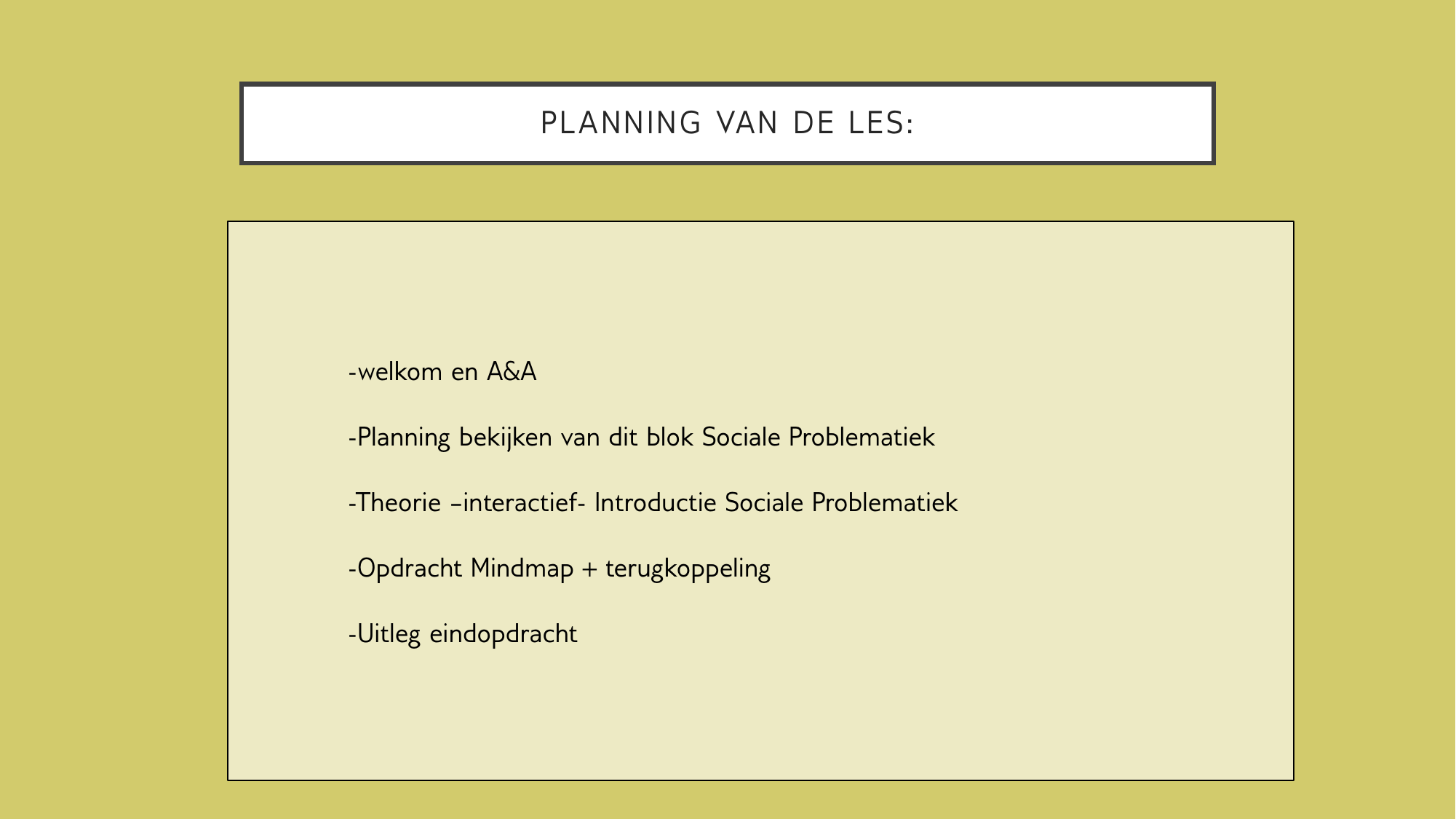

# Planning van de les:
	-welkom en A&A

	-Planning bekijken van dit blok Sociale Problematiek

	-Theorie –interactief- Introductie Sociale Problematiek

	-Opdracht Mindmap + terugkoppeling

	-Uitleg eindopdracht